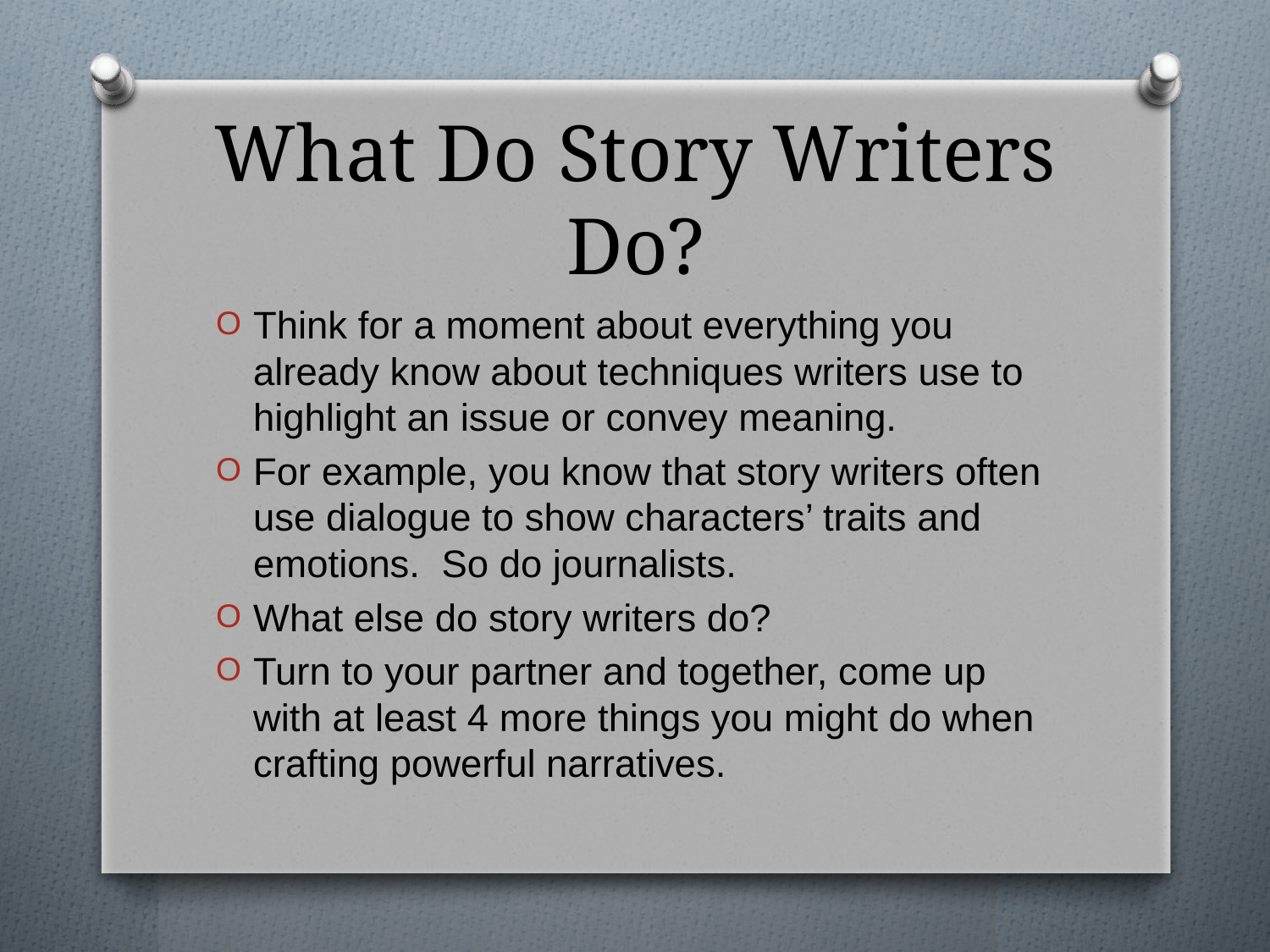

# What Do Story Writers Do?
Think for a moment about everything you already know about techniques writers use to highlight an issue or convey meaning.
For example, you know that story writers often use dialogue to show characters’ traits and emotions.  So do journalists.
What else do story writers do?
Turn to your partner and together, come up with at least 4 more things you might do when crafting powerful narratives.